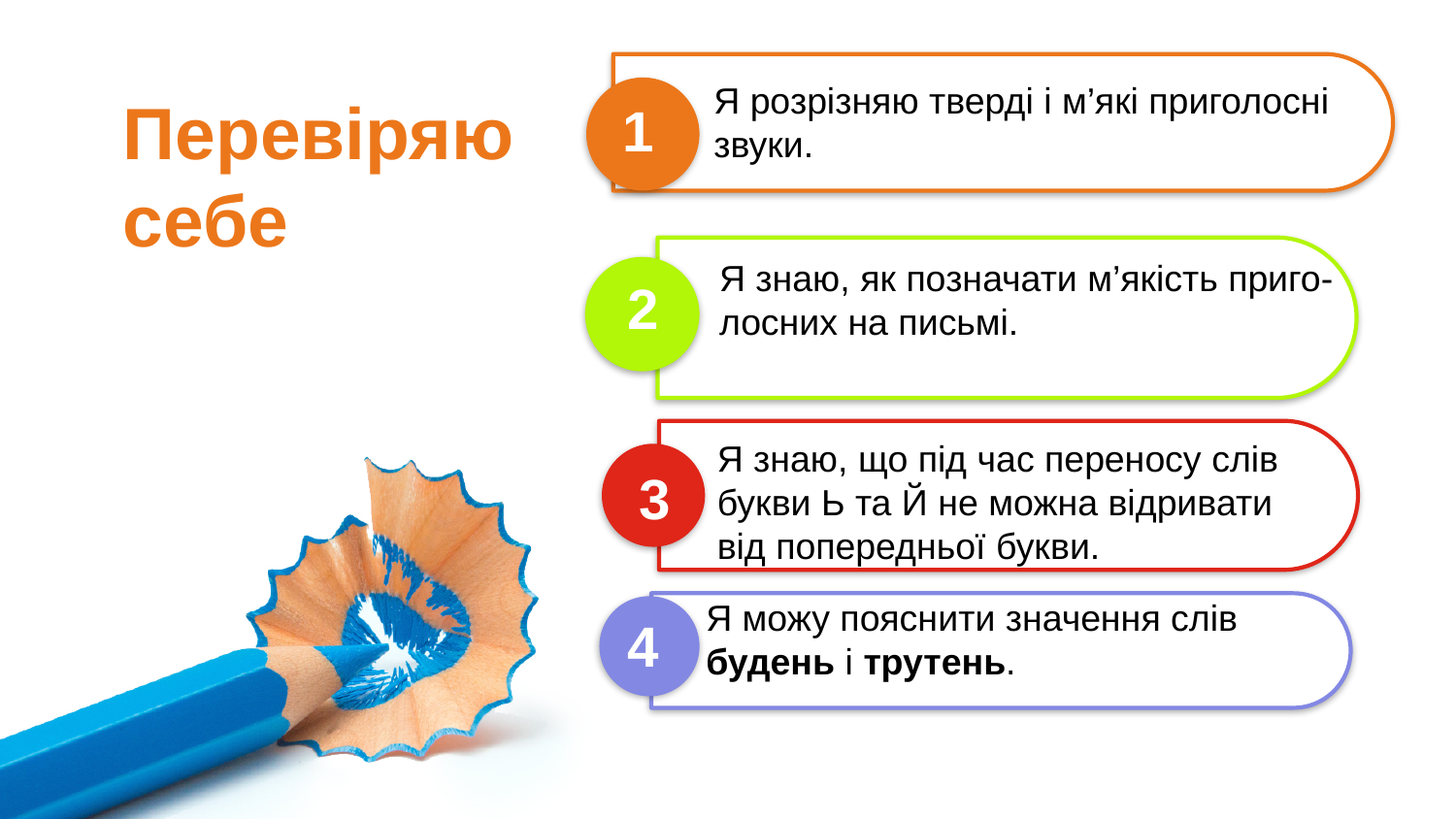

Я розрізняю тверді і м’які приголосні
звуки.
Перевіряю себе

1

Я знаю, як позначати м’якість приго-лосних на письмі.

2

Я знаю, що під час переносу слів
букви Ь та Й не можна відривати
від попередньої букви.

3
Я можу пояснити значення слів
будень і трутень.

4